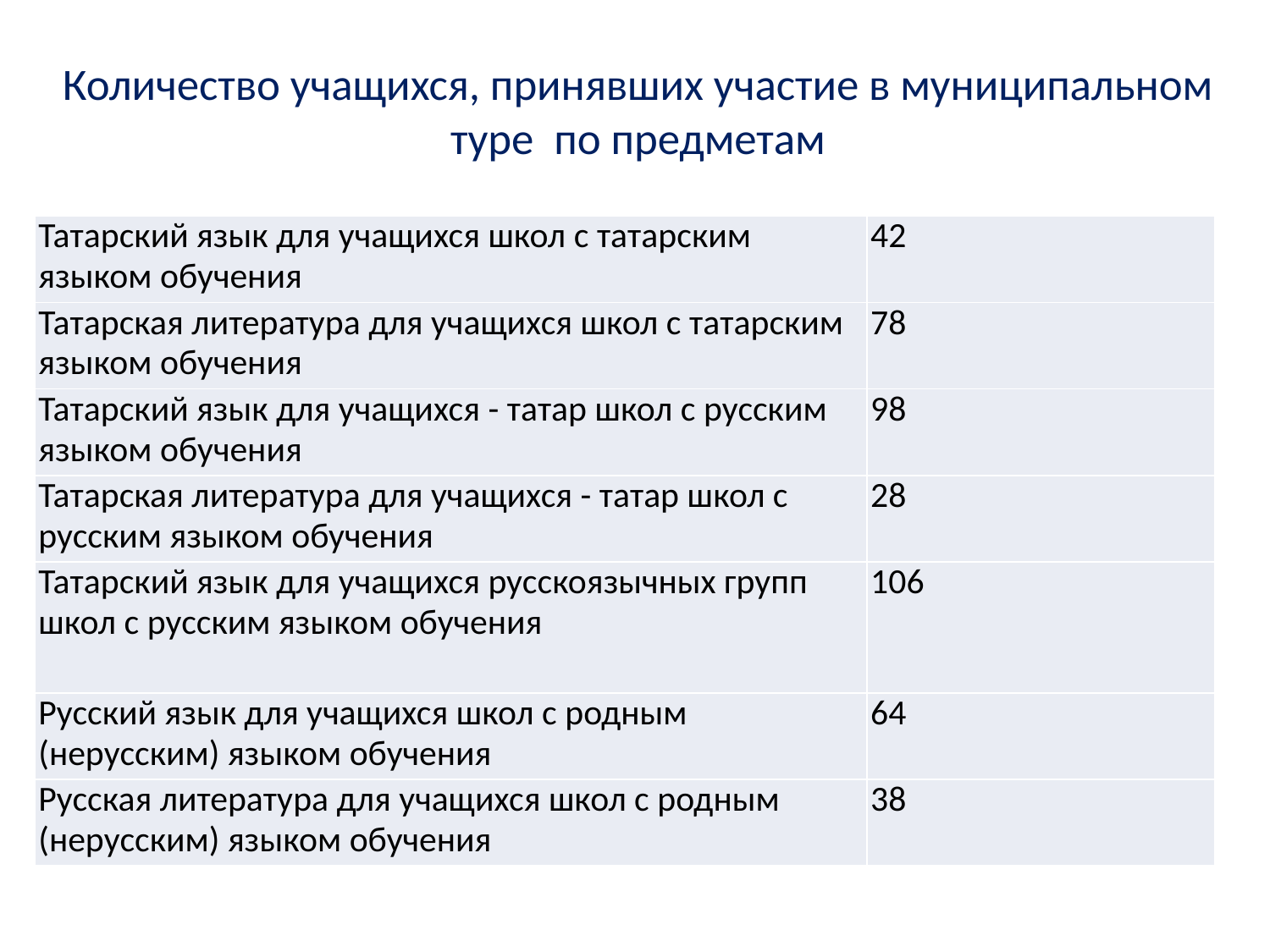

# Количество учащихся, принявших участие в муниципальном туре  по предметам
| Татарский язык для учащихся школ с татарским языком обучения | 42 |
| --- | --- |
| Татарская литература для учащихся школ с татарским языком обучения | 78 |
| Татарский язык для учащихся - татар школ с русским языком обучения | 98 |
| Татарская литература для учащихся - татар школ с русским языком обучения | 28 |
| Татарский язык для учащихся русскоязычных групп школ с русским языком обучения | 106 |
| Русский язык для учащихся школ с родным (нерусским) языком обучения | 64 |
| Русская литература для учащихся школ с родным (нерусским) языком обучения | 38 |